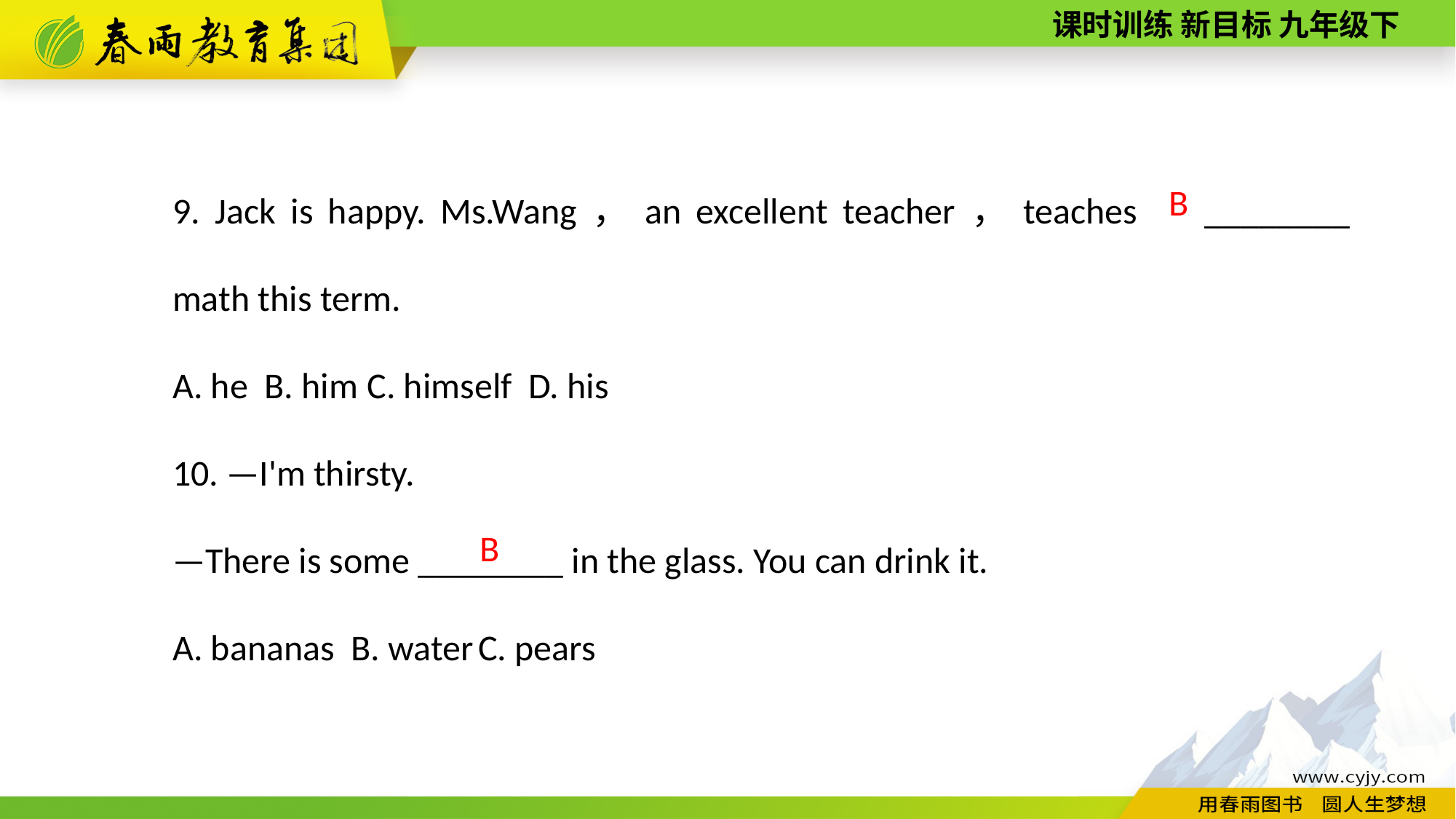

9. Jack is happy. Ms.Wang，an excellent teacher，teaches　________ math this term.
A. he  B. him  C. himself  D. his
10. —I'm thirsty.
—There is some ________ in the glass. You can drink it.
A. bananas  B. water C. pears
B
B